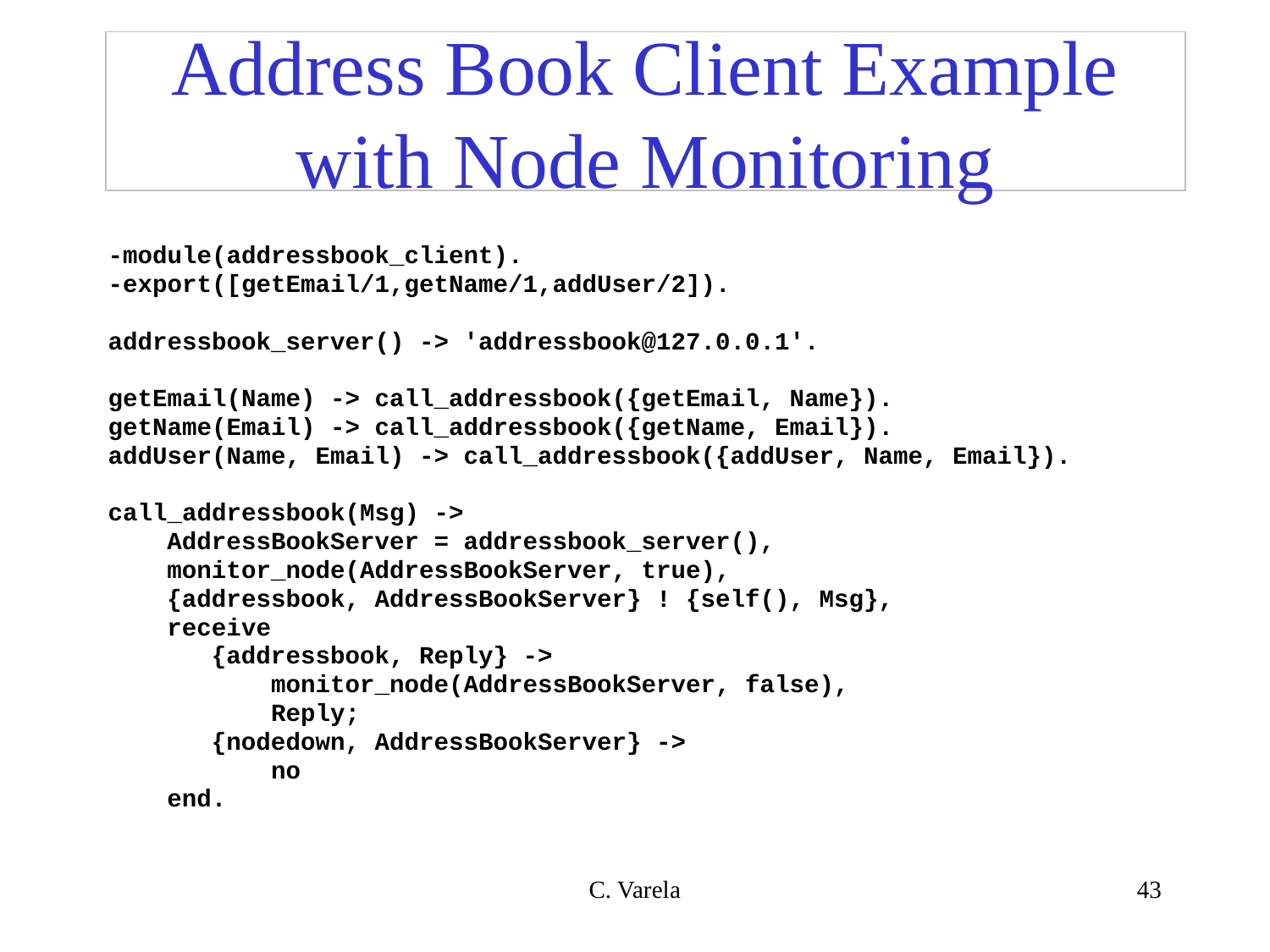

# Address Book Client Example with Node Monitoring
-module(addressbook_client).
-export([getEmail/1,getName/1,addUser/2]).

addressbook_server() -> 'addressbook@127.0.0.1'.

getEmail(Name) -> call_addressbook({getEmail, Name}).
getName(Email) -> call_addressbook({getName, Email}).
addUser(Name, Email) -> call_addressbook({addUser, Name, Email}).

call_addressbook(Msg) ->
    AddressBookServer = addressbook_server(),
    monitor_node(AddressBookServer, true),
    {addressbook, AddressBookServer} ! {self(), Msg},
    receive
       {addressbook, Reply} ->
           monitor_node(AddressBookServer, false),
           Reply;
       {nodedown, AddressBookServer} ->
           no
    end.
C. Varela
43